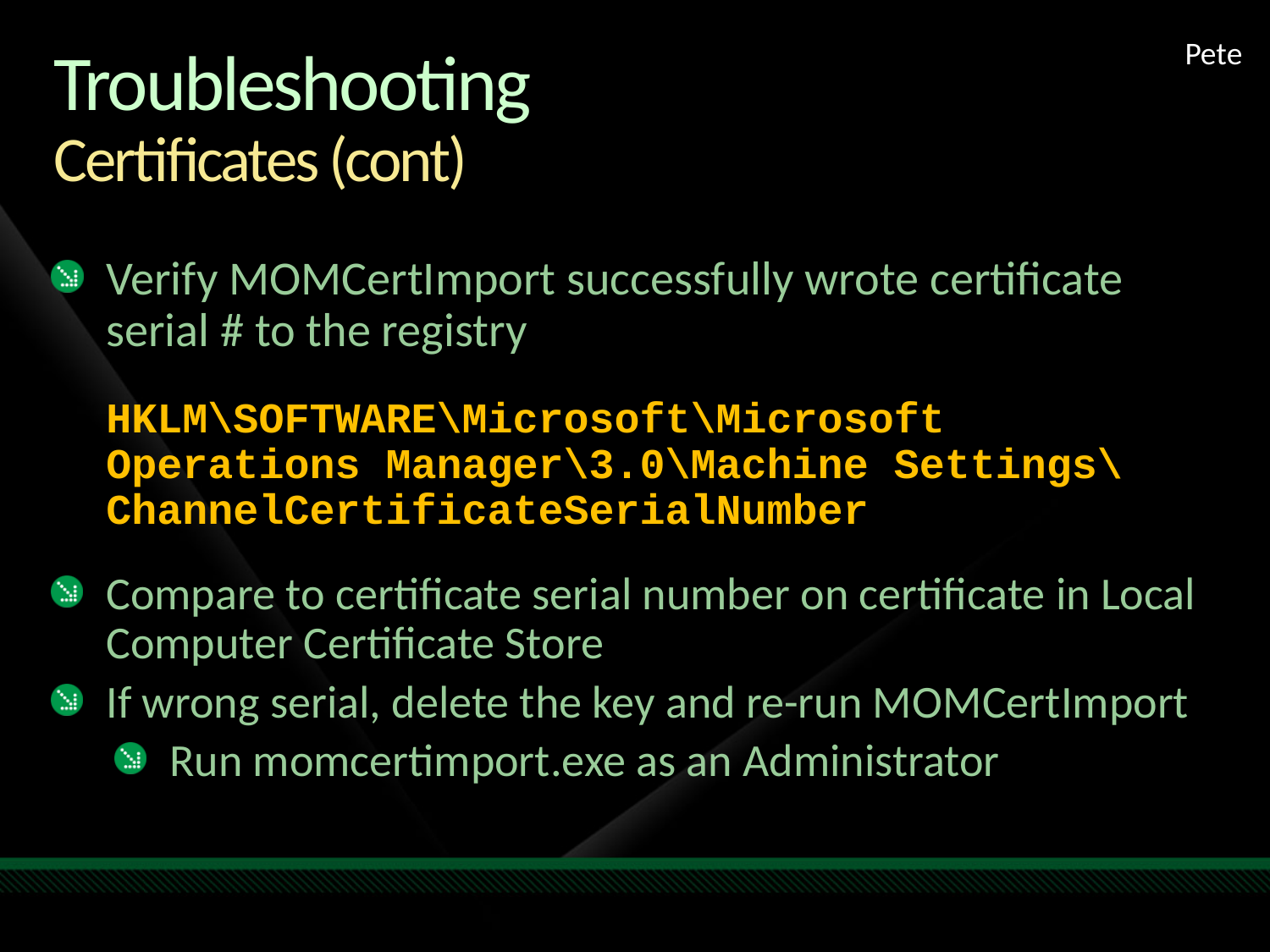

Pete
# Troubleshooting Certificates (cont)
Verify MOMCertImport successfully wrote certificate serial # to the registry

	HKLM\SOFTWARE\Microsoft\Microsoft Operations Manager\3.0\Machine Settings\ChannelCertificateSerialNumber

Compare to certificate serial number on certificate in Local Computer Certificate Store
If wrong serial, delete the key and re-run MOMCertImport
Run momcertimport.exe as an Administrator